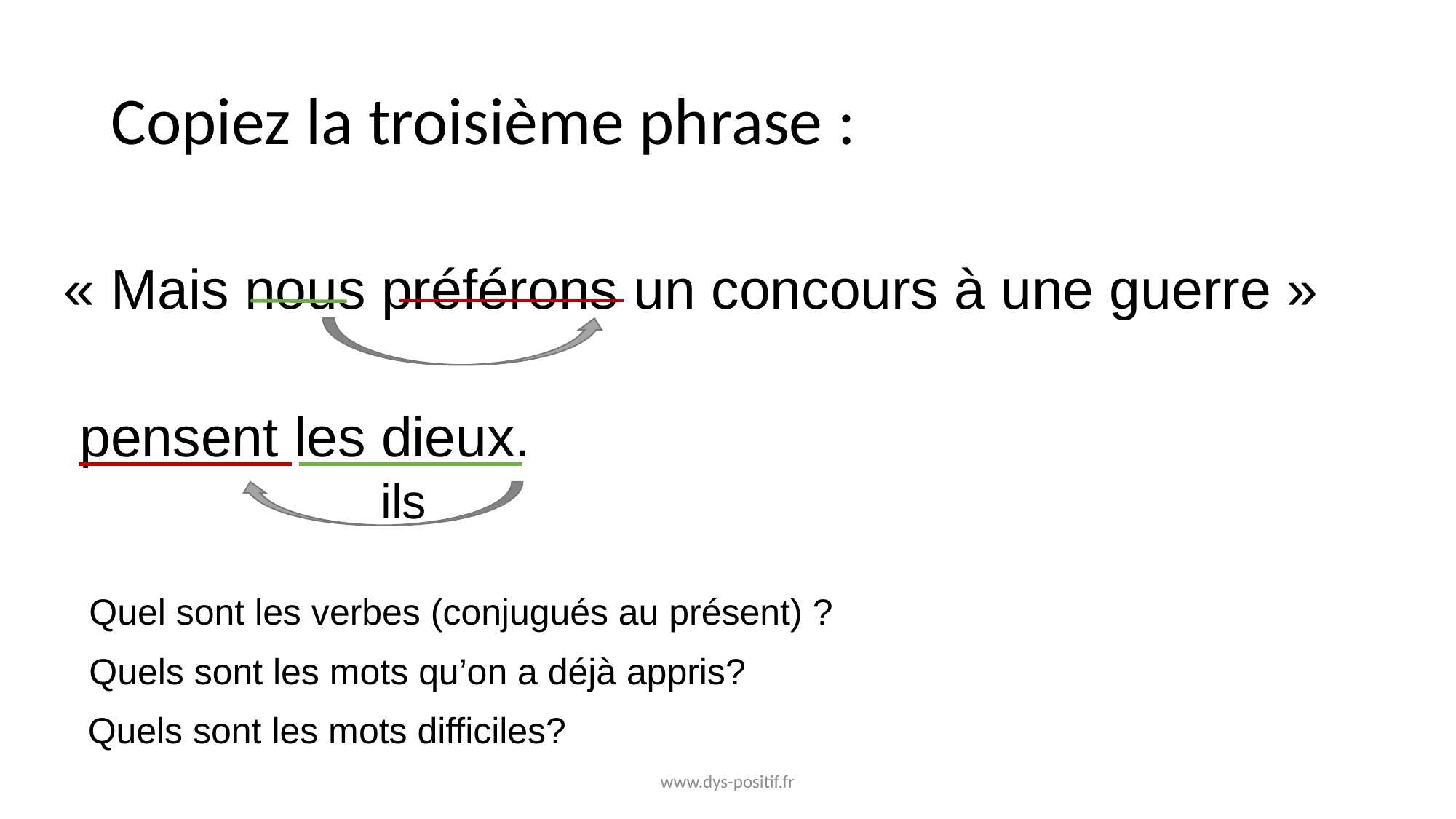

# Copiez la troisième phrase :
« Mais nous préférons un concours à une guerre »
 pensent les dieux.

ils

Quel sont les verbes (conjugués au présent) ?
Quels sont les mots qu’on a déjà appris?
Quels sont les mots difficiles?
www.dys-positif.fr